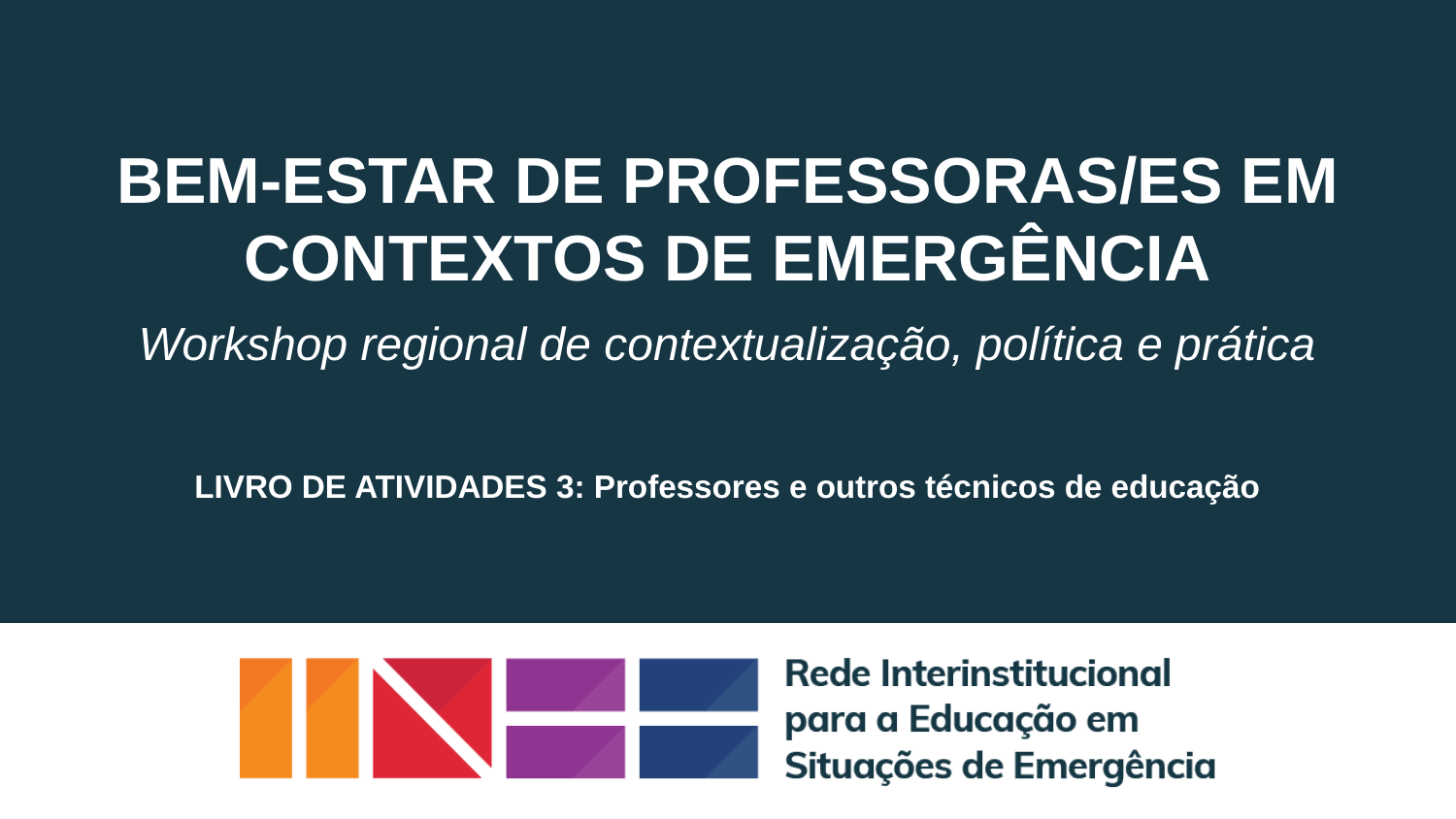

# BEM-ESTAR DE PROFESSORAS/ES EM CONTEXTOS DE EMERGÊNCIA
Workshop regional de contextualização, política e prática

LIVRO DE ATIVIDADES 3: Professores e outros técnicos de educação